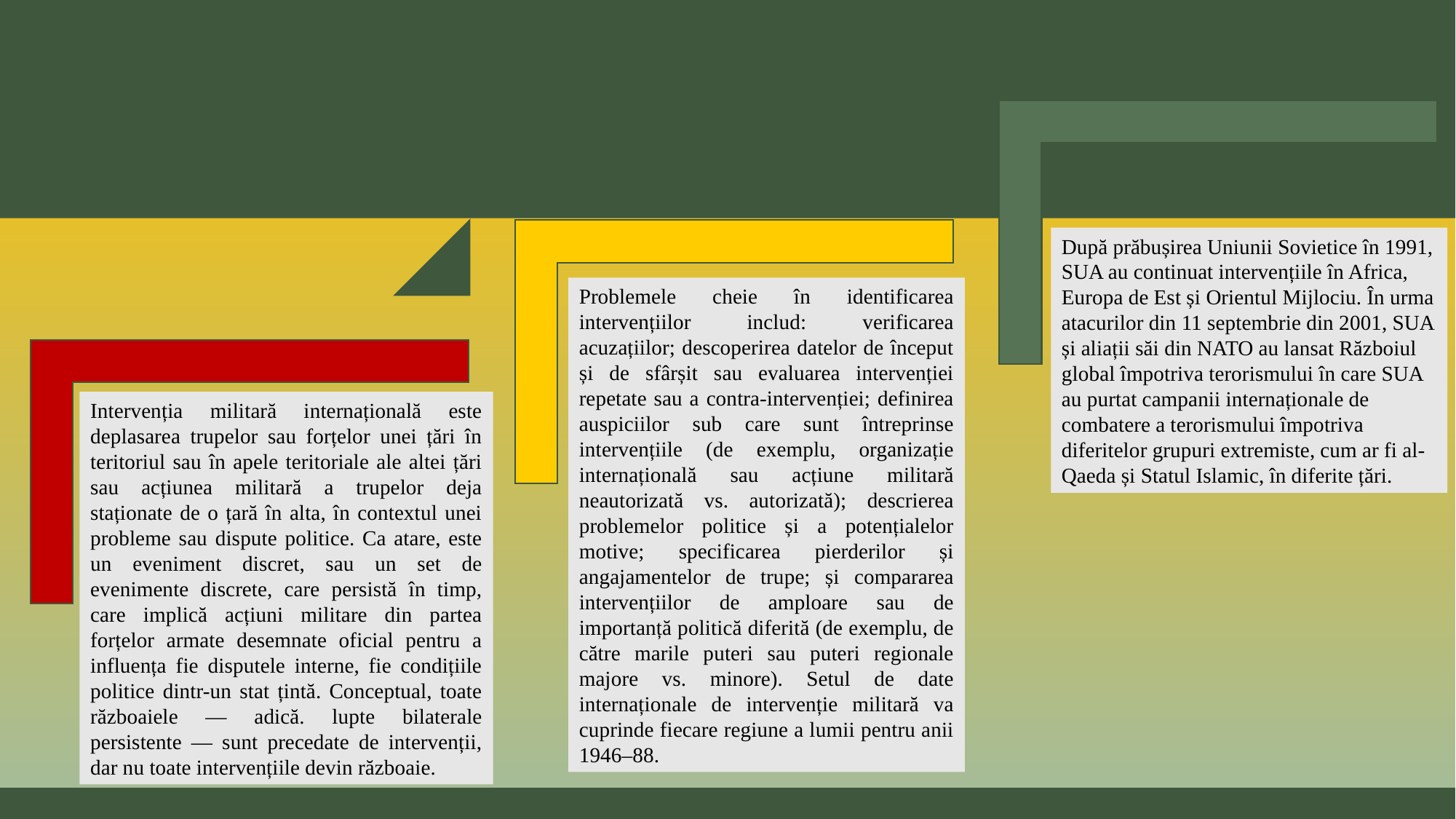

După prăbușirea Uniunii Sovietice în 1991, SUA au continuat intervențiile în Africa, Europa de Est și Orientul Mijlociu. În urma atacurilor din 11 septembrie din 2001, SUA și aliații săi din NATO au lansat Războiul global împotriva terorismului în care SUA au purtat campanii internaționale de combatere a terorismului împotriva diferitelor grupuri extremiste, cum ar fi al-Qaeda și Statul Islamic, în diferite țări.
Problemele cheie în identificarea intervențiilor includ: verificarea acuzațiilor; descoperirea datelor de început și de sfârșit sau evaluarea intervenției repetate sau a contra-intervenției; definirea auspiciilor sub care sunt întreprinse intervențiile (de exemplu, organizație internațională sau acțiune militară neautorizată vs. autorizată); descrierea problemelor politice și a potențialelor motive; specificarea pierderilor și angajamentelor de trupe; și compararea intervențiilor de amploare sau de importanță politică diferită (de exemplu, de către marile puteri sau puteri regionale majore vs. minore). Setul de date internaționale de intervenție militară va cuprinde fiecare regiune a lumii pentru anii 1946–88.
Intervenția militară internațională este deplasarea trupelor sau forțelor unei țări în teritoriul sau în apele teritoriale ale altei țări sau acțiunea militară a trupelor deja staționate de o țară în alta, în contextul unei probleme sau dispute politice. Ca atare, este un eveniment discret, sau un set de evenimente discrete, care persistă în timp, care implică acțiuni militare din partea forțelor armate desemnate oficial pentru a influența fie disputele interne, fie condițiile politice dintr-un stat țintă. Conceptual, toate războaiele — adică. lupte bilaterale persistente — sunt precedate de intervenții, dar nu toate intervențiile devin războaie.